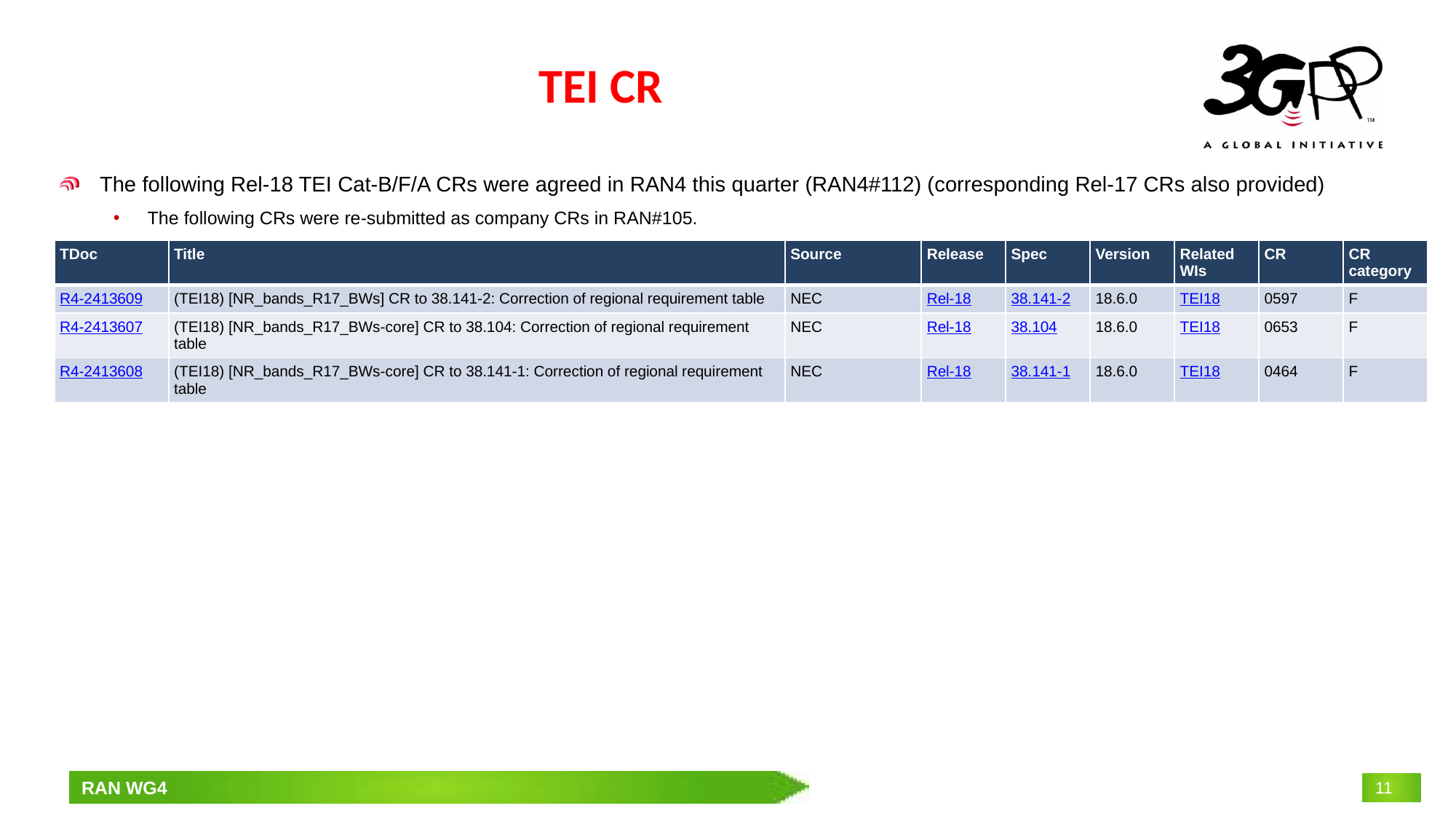

# TEI CR
The following Rel-18 TEI Cat-B/F/A CRs were agreed in RAN4 this quarter (RAN4#112) (corresponding Rel-17 CRs also provided)
The following CRs were re-submitted as company CRs in RAN#105.

| TDoc | Title | Source | Release | Spec | Version | Related WIs | CR | CR category |
| --- | --- | --- | --- | --- | --- | --- | --- | --- |
| R4-2413609 | (TEI18) [NR\_bands\_R17\_BWs] CR to 38.141-2: Correction of regional requirement table | NEC | Rel-18 | 38.141-2 | 18.6.0 | TEI18 | 0597 | F |
| R4-2413607 | (TEI18) [NR\_bands\_R17\_BWs-core] CR to 38.104: Correction of regional requirement table | NEC | Rel-18 | 38.104 | 18.6.0 | TEI18 | 0653 | F |
| R4-2413608 | (TEI18) [NR\_bands\_R17\_BWs-core] CR to 38.141-1: Correction of regional requirement table | NEC | Rel-18 | 38.141-1 | 18.6.0 | TEI18 | 0464 | F |